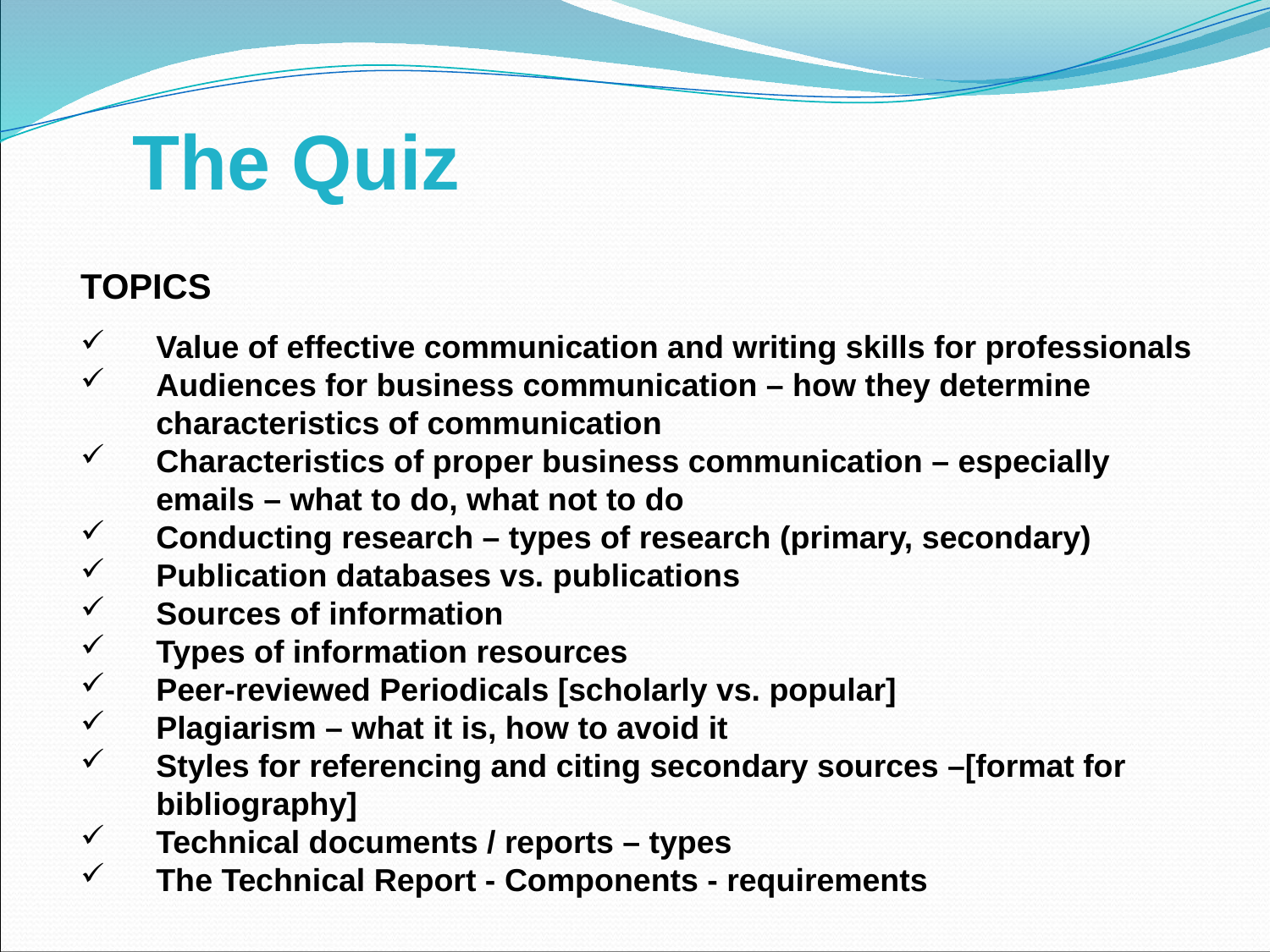

The Quiz

TOPICS
Value of effective communication and writing skills for professionals
Audiences for business communication – how they determine characteristics of communication
Characteristics of proper business communication – especially emails – what to do, what not to do
Conducting research – types of research (primary, secondary)
Publication databases vs. publications
Sources of information
Types of information resources
Peer-reviewed Periodicals [scholarly vs. popular]
Plagiarism – what it is, how to avoid it
Styles for referencing and citing secondary sources –[format for bibliography]
Technical documents / reports – types
The Technical Report - Components - requirements